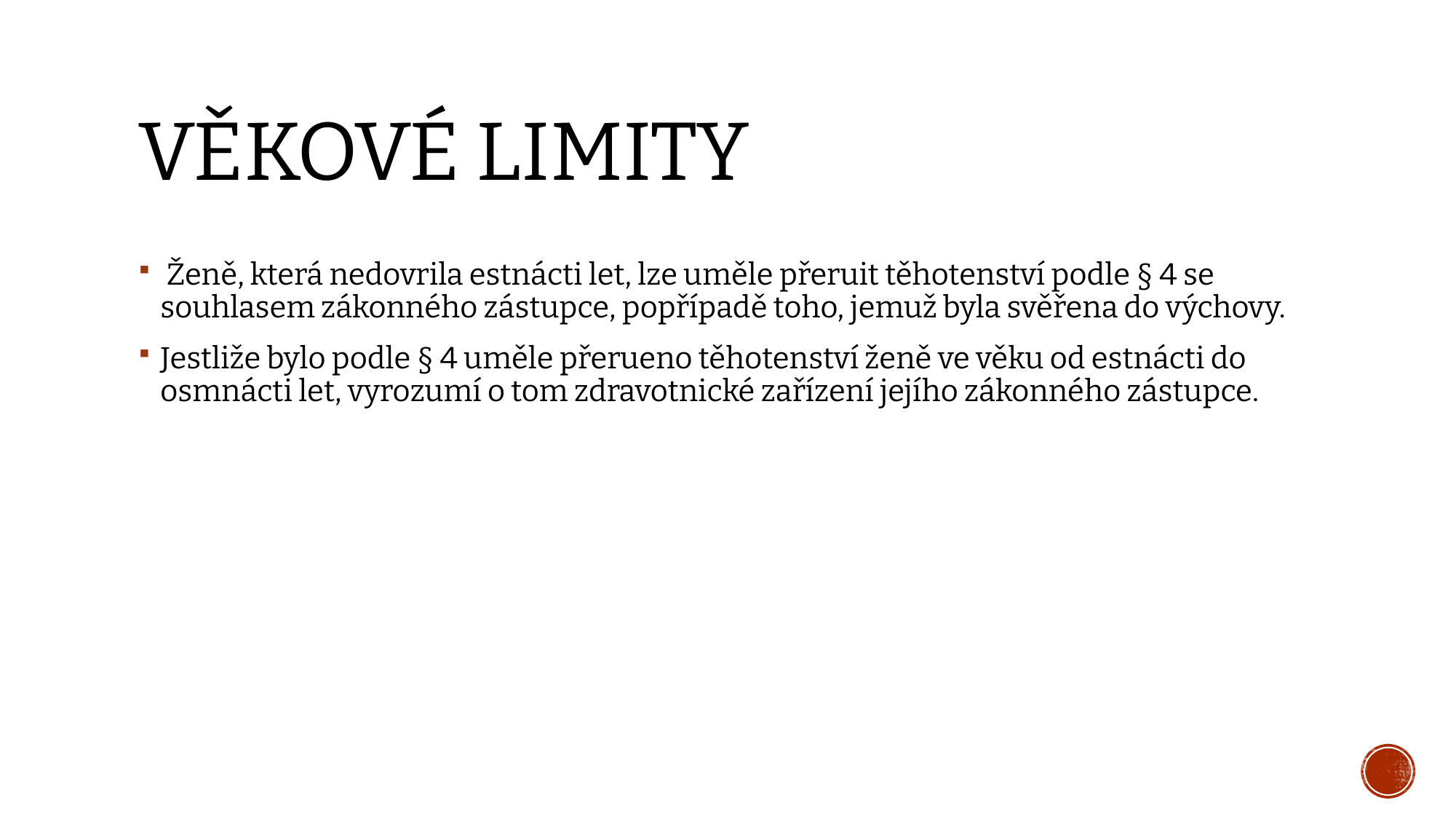

# Věkové Limity
 Ženě, která nedovrila estnácti let, lze uměle přeruit těhotenství podle § 4 se souhlasem zákonného zástupce, popřípadě toho, jemuž byla svěřena do výchovy.
Jestliže bylo podle § 4 uměle přerueno těhotenství ženě ve věku od estnácti do osmnácti let, vyrozumí o tom zdravotnické zařízení jejího zákonného zástupce.